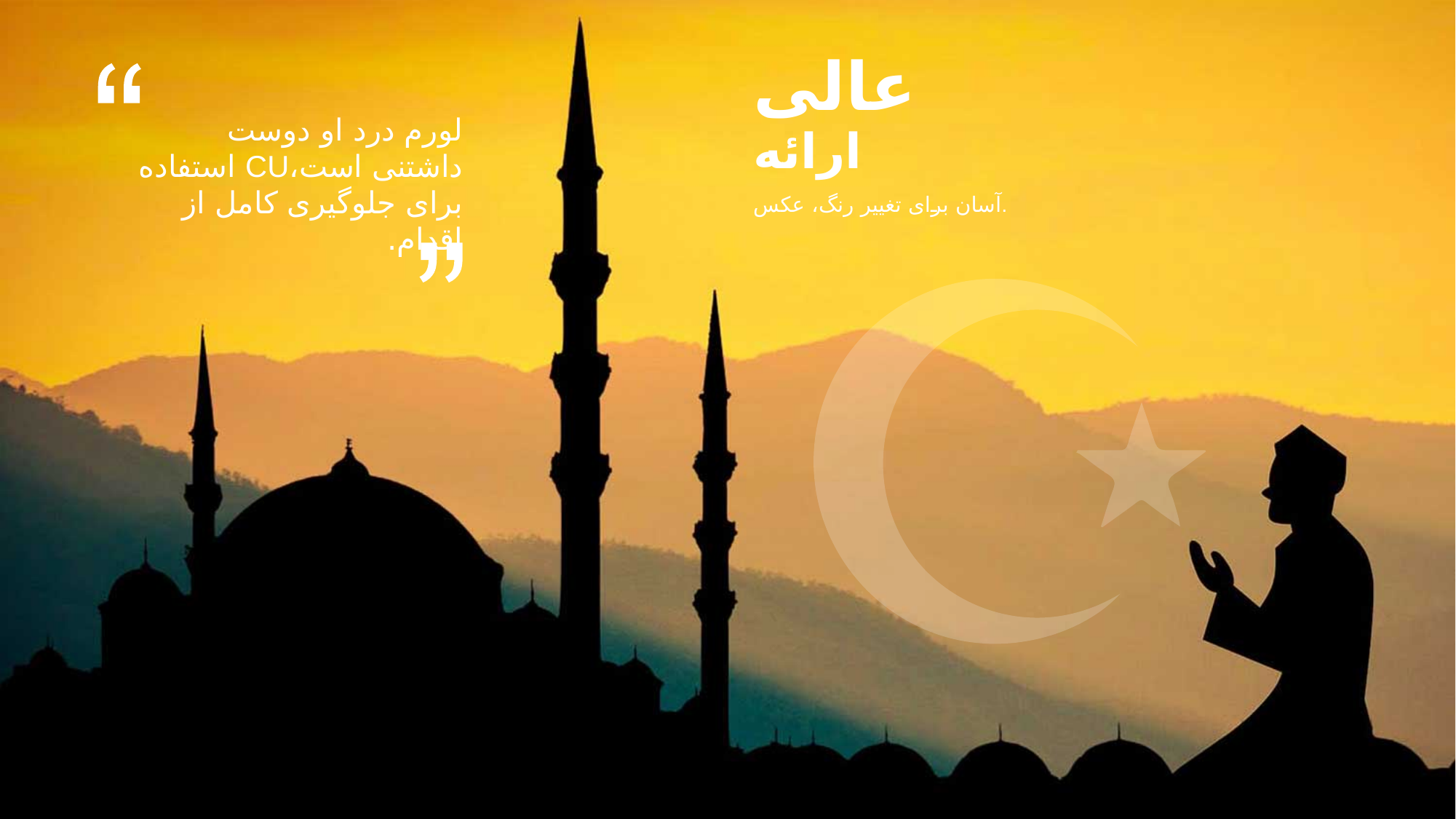

عالی

ارائه
لورم درد او دوست داشتنی است،CU استفاده برای جلوگیری کامل از اقدام.
آسان برای تغییر رنگ، عکس.